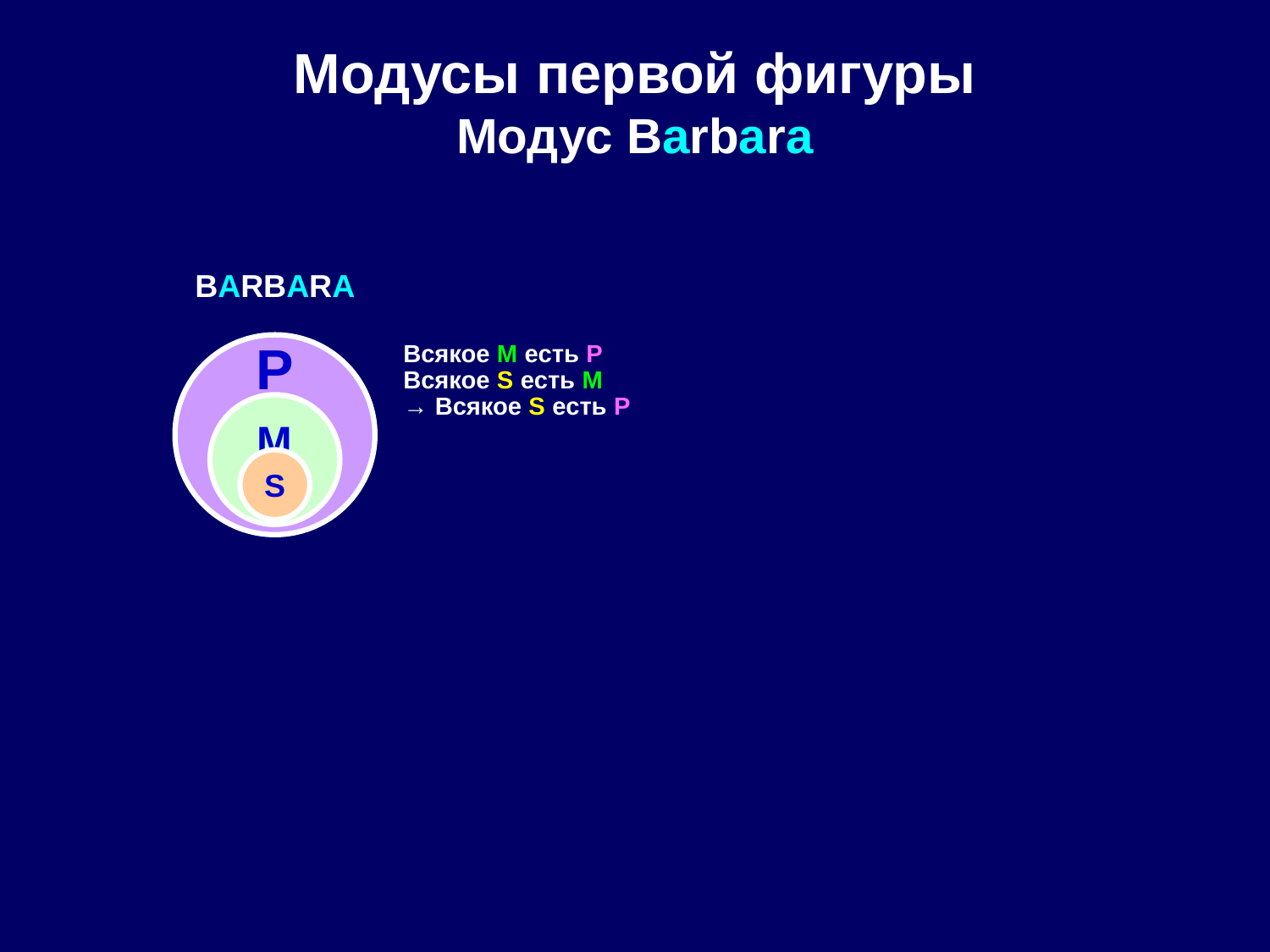

# Модусы первой фигуры Модус Barbara
BARBARA
P
Всякое M есть P
Всякое S есть M
→ Всякое S есть P
M
S